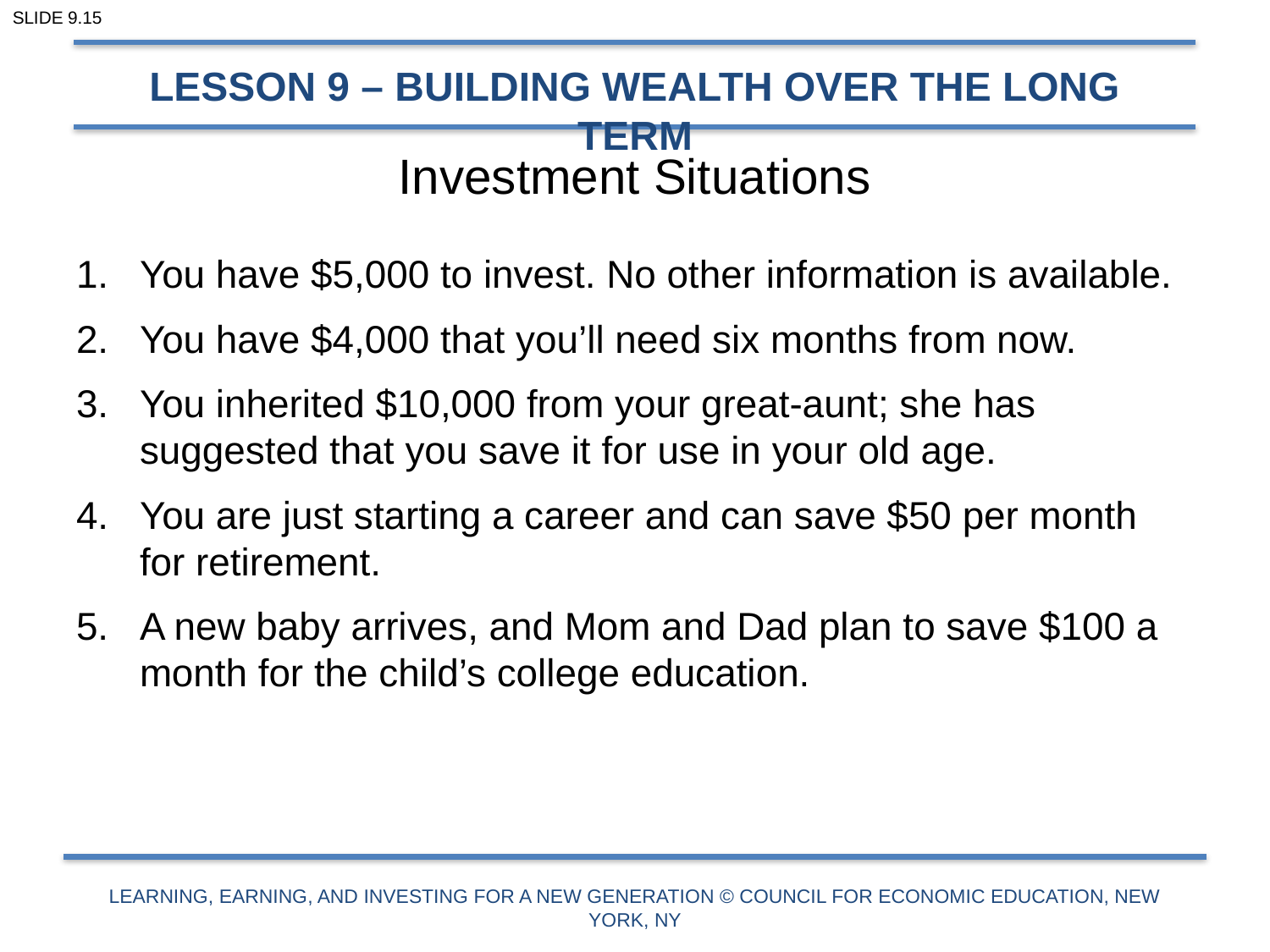

Slide 9.15
Lesson 9 – Building Wealth over the Long Term
# Investment Situations
You have $5,000 to invest. No other information is available.
You have $4,000 that you’ll need six months from now.
You inherited $10,000 from your great-aunt; she has suggested that you save it for use in your old age.
You are just starting a career and can save $50 per month for retirement.
A new baby arrives, and Mom and Dad plan to save $100 a month for the child’s college education.